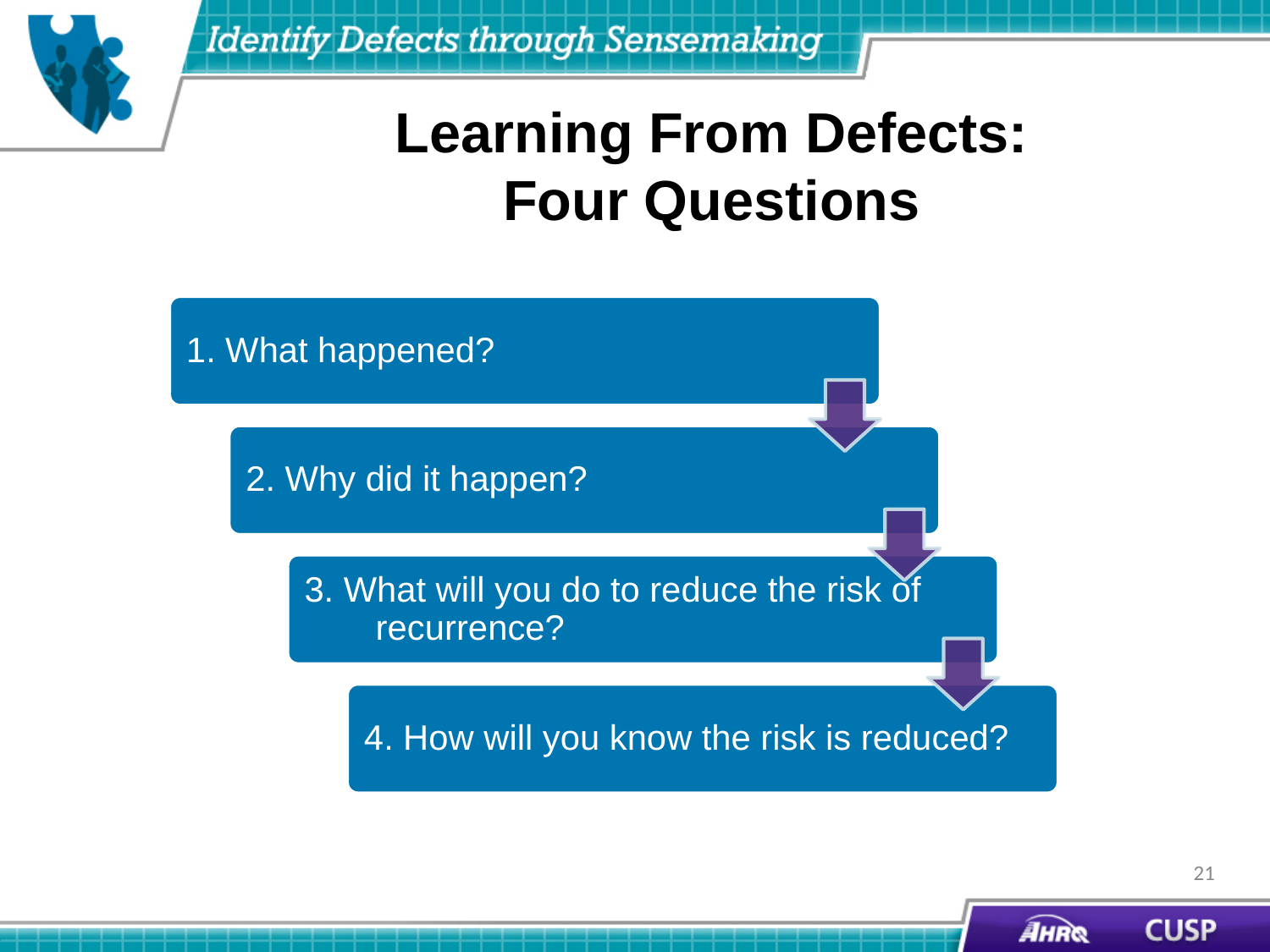

# Learning From Defects: Four Questions
1. What happened?
2. Why did it happen?
3. What will you do to reduce the risk of recurrence?
4. How will you know the risk is reduced?

21